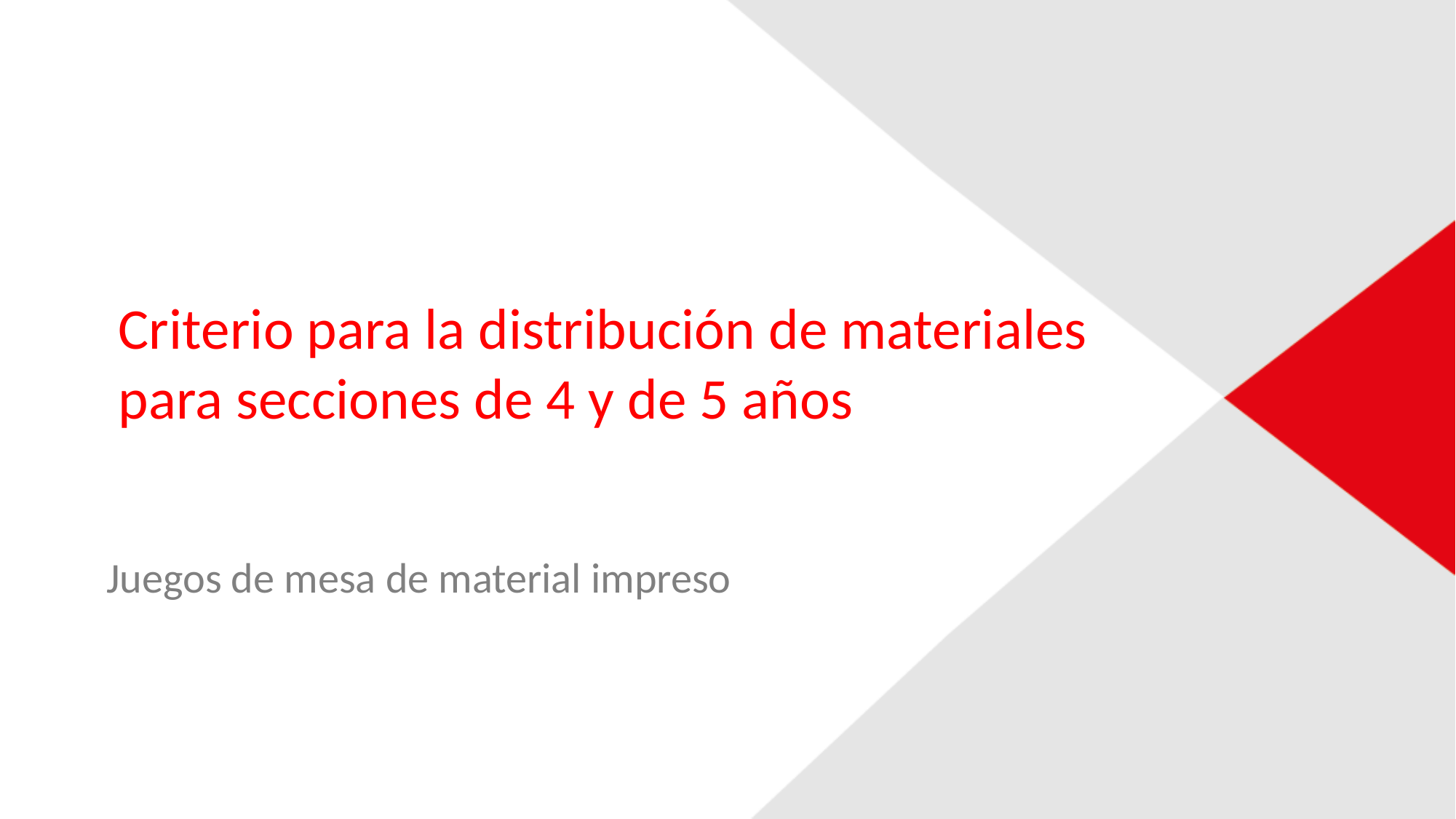

Criterio para la distribución de materiales
para secciones de 4 y de 5 años

Juegos de mesa de material impreso